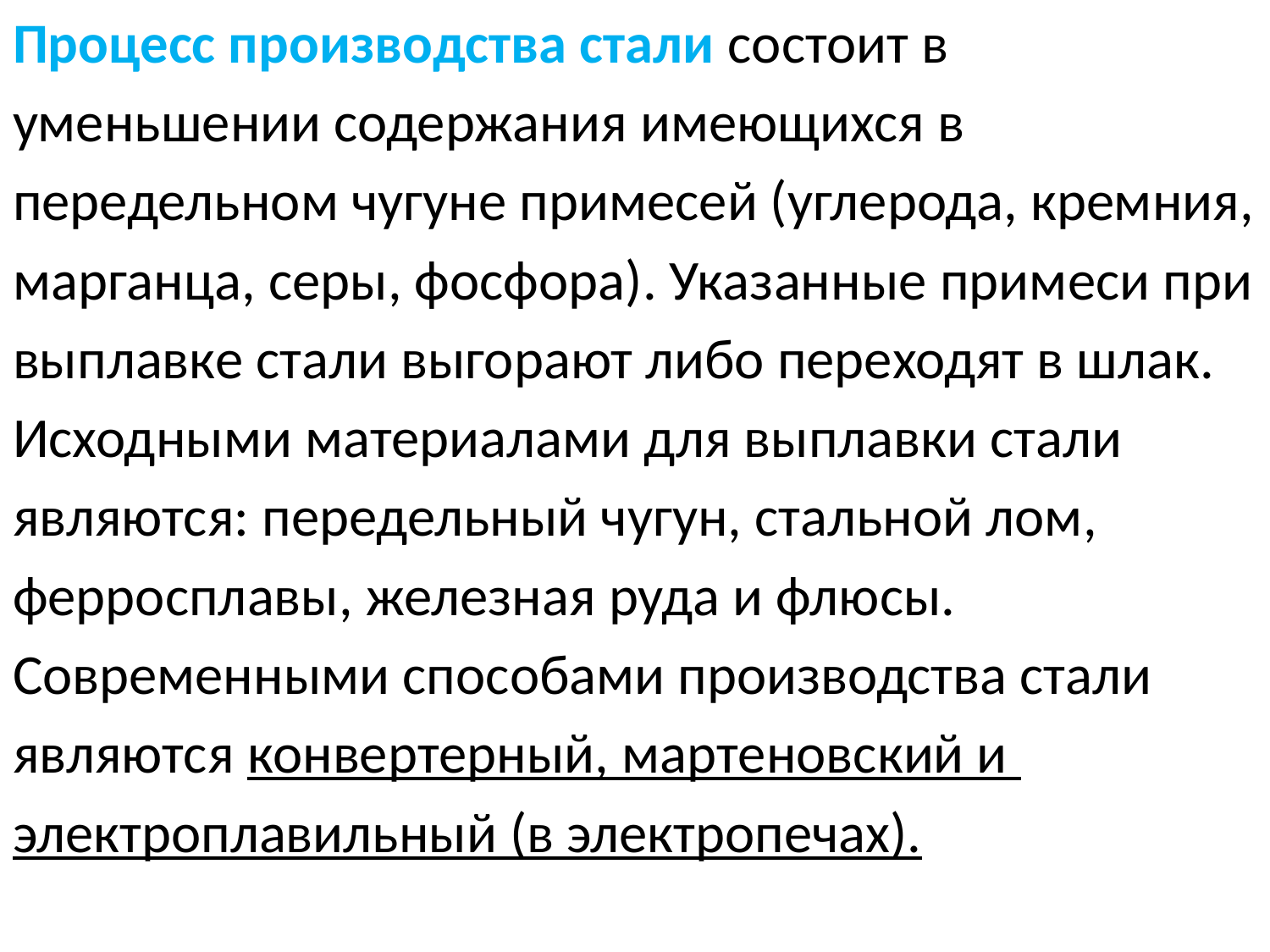

Процесс производства стали состоит в
уменьшении содержания имеющихся в
передельном чугуне примесей (углерода, кремния,
марганца, серы, фосфора). Указанные примеси при
выплавке стали выгорают либо переходят в шлак.
Исходными материалами для выплавки стали
являются: передельный чугун, стальной лом,
ферросплавы, железная руда и флюсы.
Современными способами производства стали
являются конвертерный, мартеновский и
электроплавильный (в электропечах).